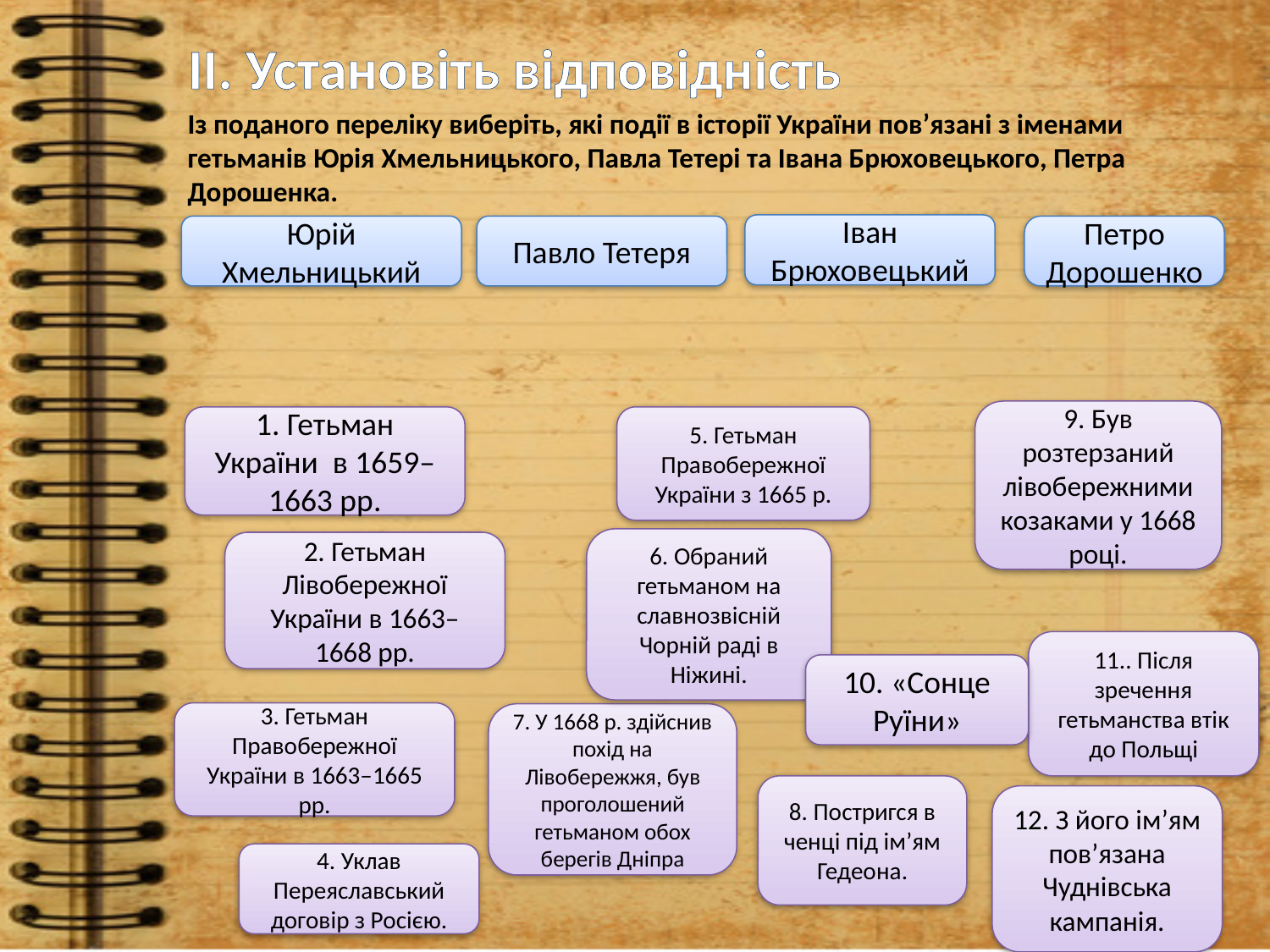

ІІ. Установіть відповідність
Із поданого переліку виберіть, які події в історії України пов’язані з іменами гетьманів Юрія Хмельницького, Павла Тетері та Івана Брюховецького, Петра Дорошенка.

Іван Брюховецький
Юрій Хмельницький
Павло Тетеря
Петро Дорошенко
9. Був розтерзаний лівобережними козаками у 1668 році.
1. Гетьман України  в 1659–1663 рр.
5. Гетьман Правобережної України з 1665 р.
6. Обраний гетьманом на славнозвісній Чорній раді в Ніжині.
2. Гетьман Лівобережної України в 1663–1668 рр.
11.. Після зречення гетьманства втік до Польщі
10. «Сонце Руїни»
3. Гетьман Правобережної України в 1663–1665 рр.
7. У 1668 р. здійснив похід на Лівобережжя, був проголошений гетьманом обох берегів Дніпра
8. Постригся в ченці під ім’ям Гедеона.
12. З його ім’ям пов’язана Чуднівська кампанія.
4. Уклав Переяславський договір з Росією.